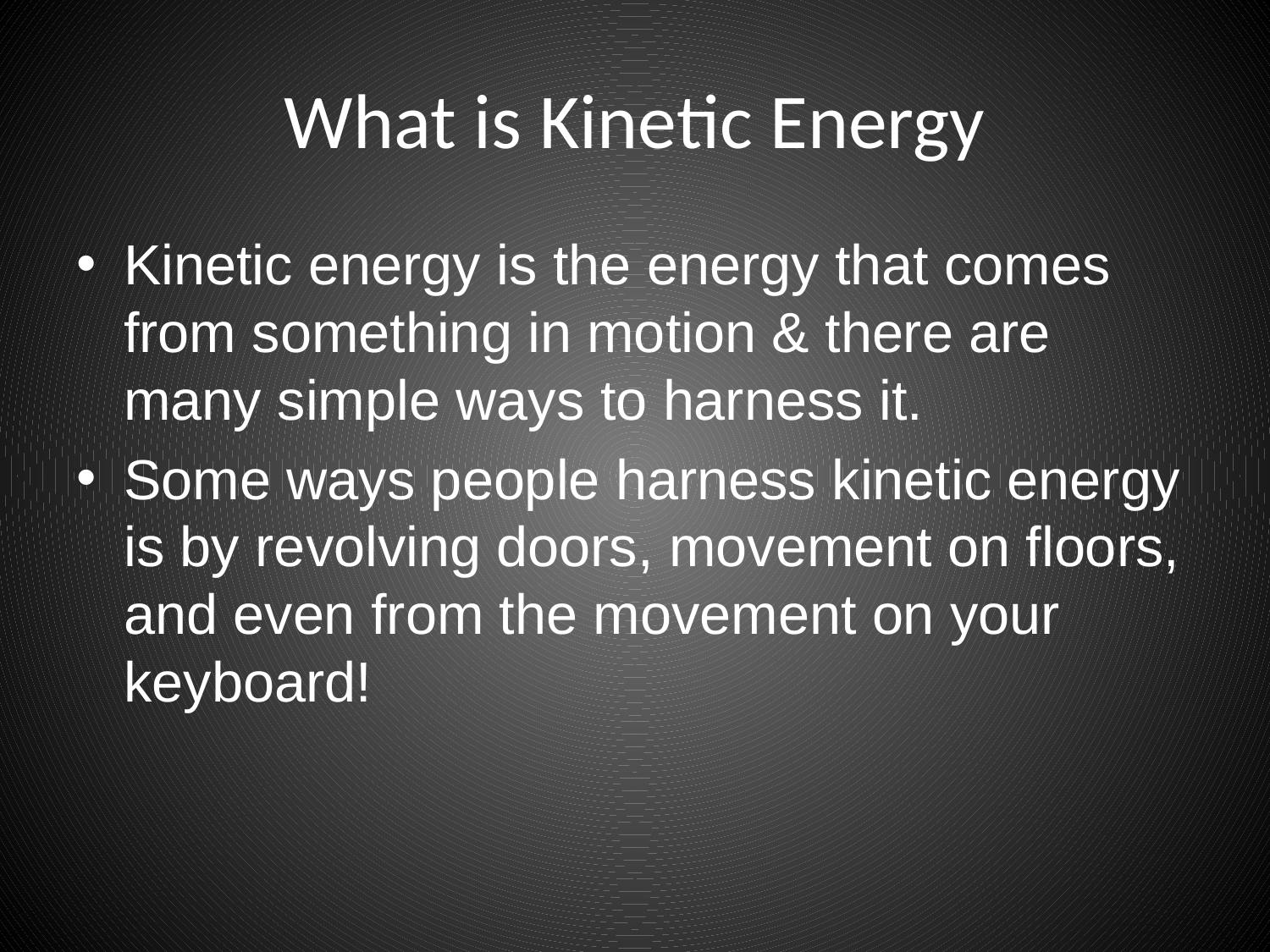

# What is Kinetic Energy
Kinetic energy is the energy that comes from something in motion & there are many simple ways to harness it.
Some ways people harness kinetic energy is by revolving doors, movement on floors, and even from the movement on your keyboard!